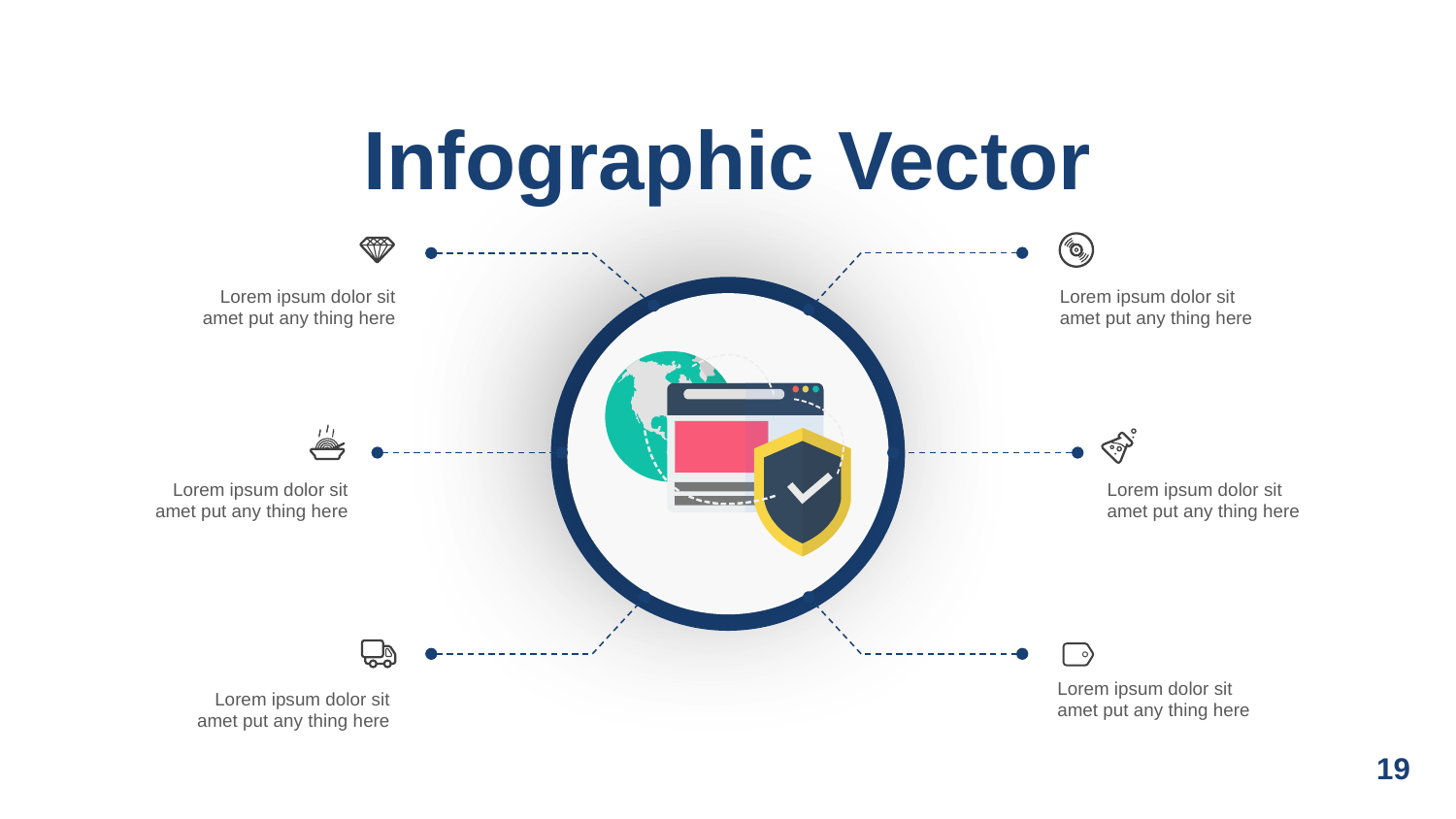

Infographic Vector

Lorem ipsum dolor sit amet put any thing here

Lorem ipsum dolor sit amet put any thing here

Lorem ipsum dolor sit amet put any thing here

Lorem ipsum dolor sit amet put any thing here

Lorem ipsum dolor sit amet put any thing here

Lorem ipsum dolor sit amet put any thing here